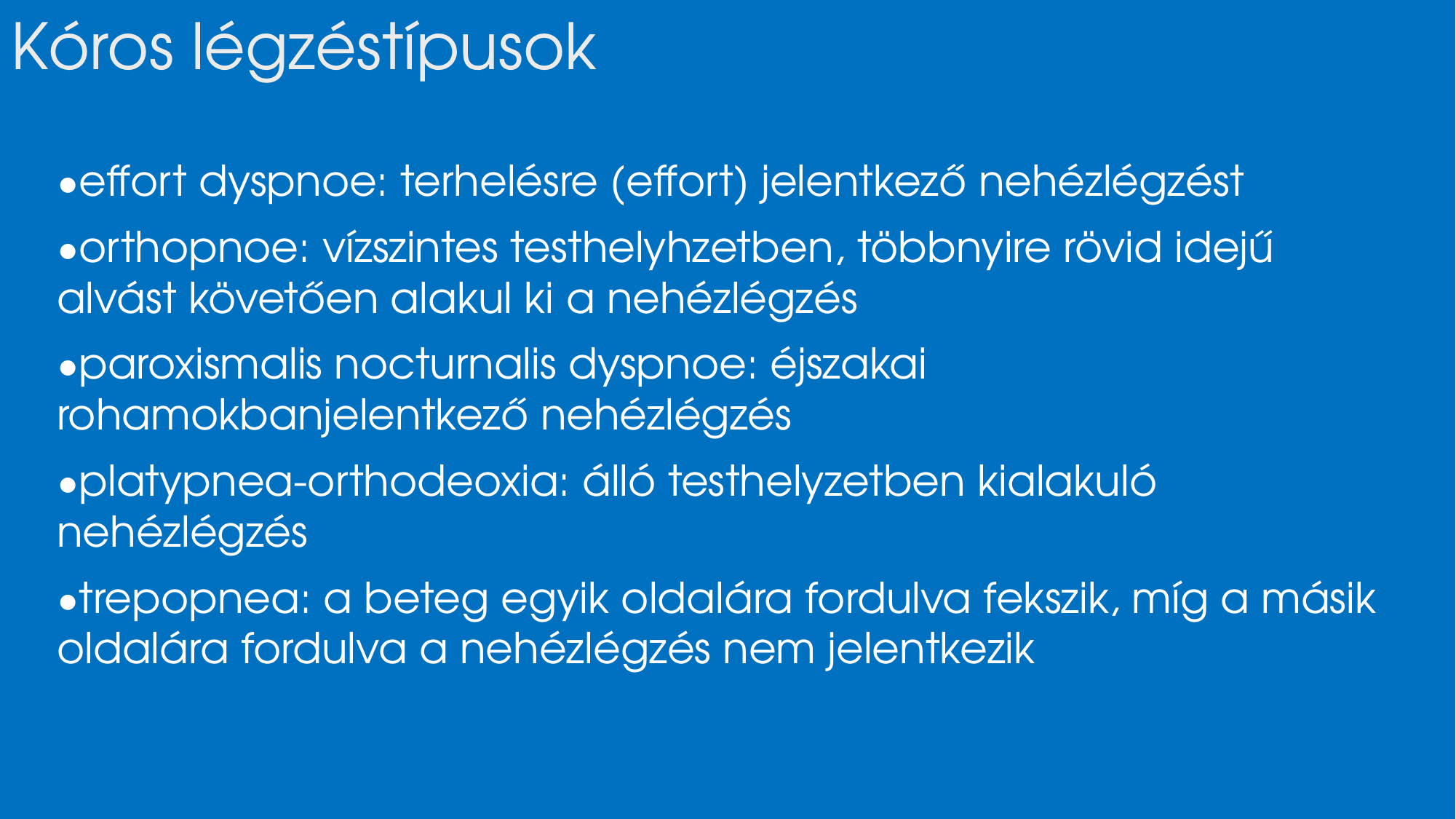

# Kóros légzéstípusok
•effort dyspnoe: terhelésre (effort) jelentkező nehézlégzést
•orthopnoe: vízszintes testhelyhzetben, többnyire rövid idejű alvást követően alakul ki a nehézlégzés
•paroxismalis nocturnalis dyspnoe: éjszakai rohamokbanjelentkező nehézlégzés
•platypnea-orthodeoxia: álló testhelyzetben kialakuló nehézlégzés
•trepopnea: a beteg egyik oldalára fordulva fekszik, míg a másik oldalára fordulva a nehézlégzés nem jelentkezik